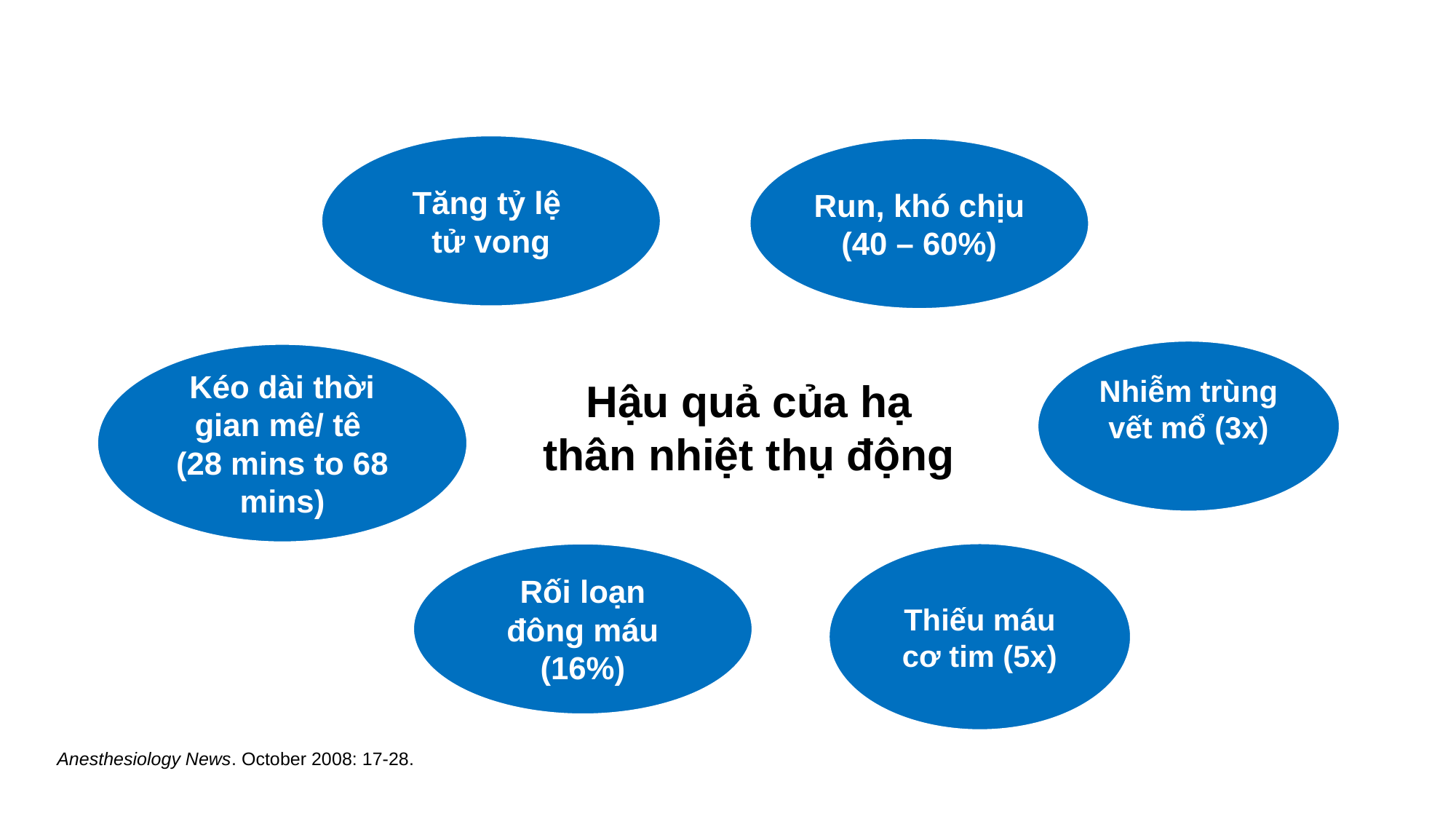

Tăng tỷ lệ
tử vong
Run, khó chịu
(40 – 60%)
Nhiễm trùng vết mổ (3x)

Kéo dài thời gian mê/ tê
(28 mins to 68 mins)
# Hậu quả của hạ thân nhiệt thụ động
Thiếu máu cơ tim (5x)
Rối loạn
đông máu
(16%)
Anesthesiology News. October 2008: 17-28.